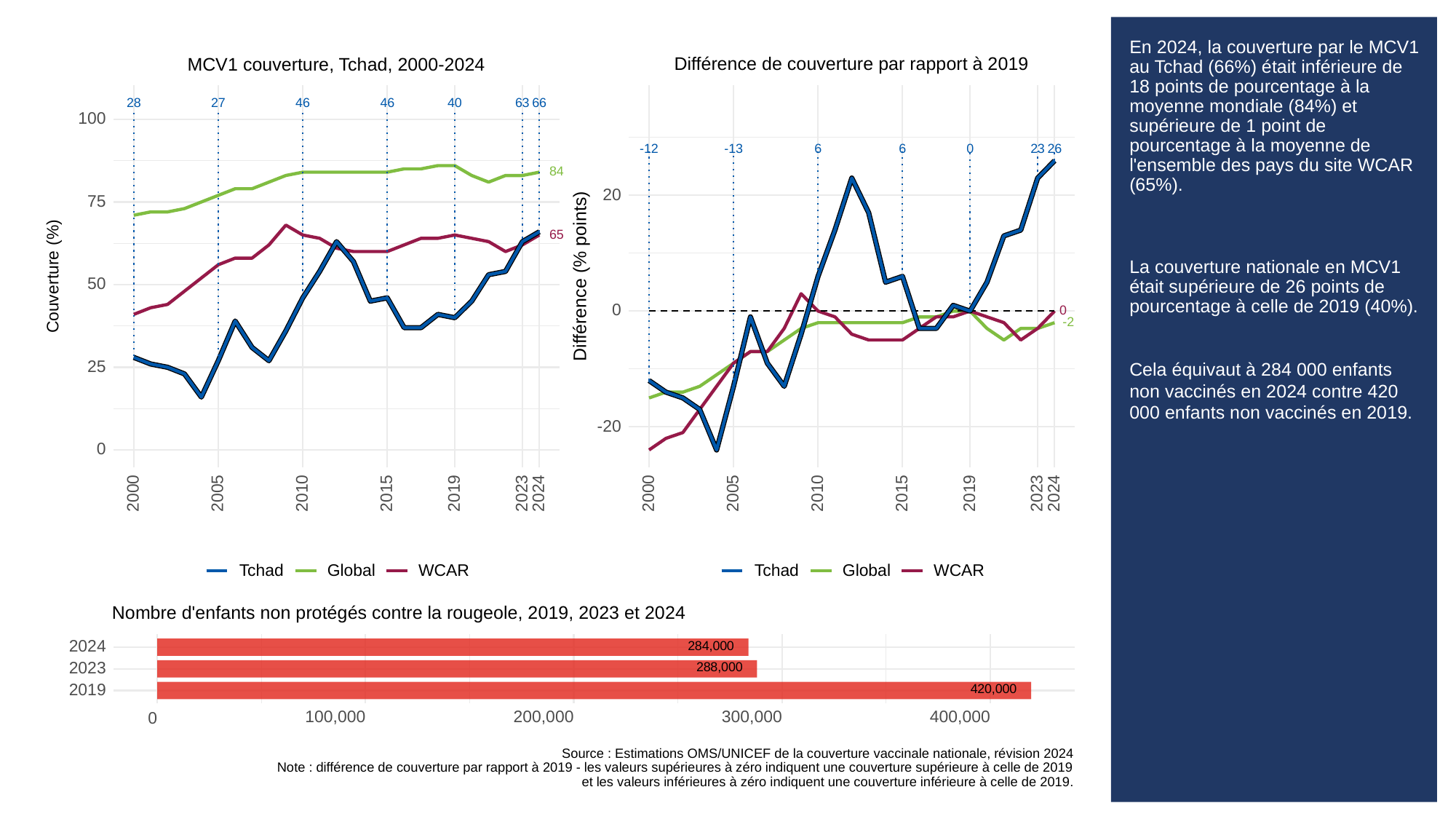

# En 2024, la couverture par le MCV1 au Tchad (66%) était inférieure de 18 points de pourcentage à la moyenne mondiale (84%) et supérieure de 1 point de pourcentage à la moyenne de l'ensemble des pays du site WCAR (65%).

La couverture nationale en MCV1 était supérieure de 26 points de pourcentage à celle de 2019 (40%).

Cela équivaut à 284 000 enfants non vaccinés en 2024 contre 420 000 enfants non vaccinés en 2019.

Différence de couverture par rapport à 2019
MCV1 couverture, Tchad, 2000-2024

63
28
46
46
40
66
27

100

-13
23
6
6
0
26
-12

84
20

75

65

Différence (% points)
Couverture (%)
50

0
0

-2

25

-20

0

2023
2023
2000
2005
2010
2015
2019
2024
2000
2005
2010
2015
2019
2024
Global
WCAR
Global
WCAR
Tchad
Tchad

Nombre d'enfants non protégés contre la rougeole, 2019, 2023 et 2024

284,000
2024

288,000
2023

420,000
2019

100,000
200,000
300,000
400,000
0
Source : Estimations OMS/UNICEF de la couverture vaccinale nationale, révision 2024
Note : différence de couverture par rapport à 2019 - les valeurs supérieures à zéro indiquent une couverture supérieure à celle de 2019
et les valeurs inférieures à zéro indiquent une couverture inférieure à celle de 2019.